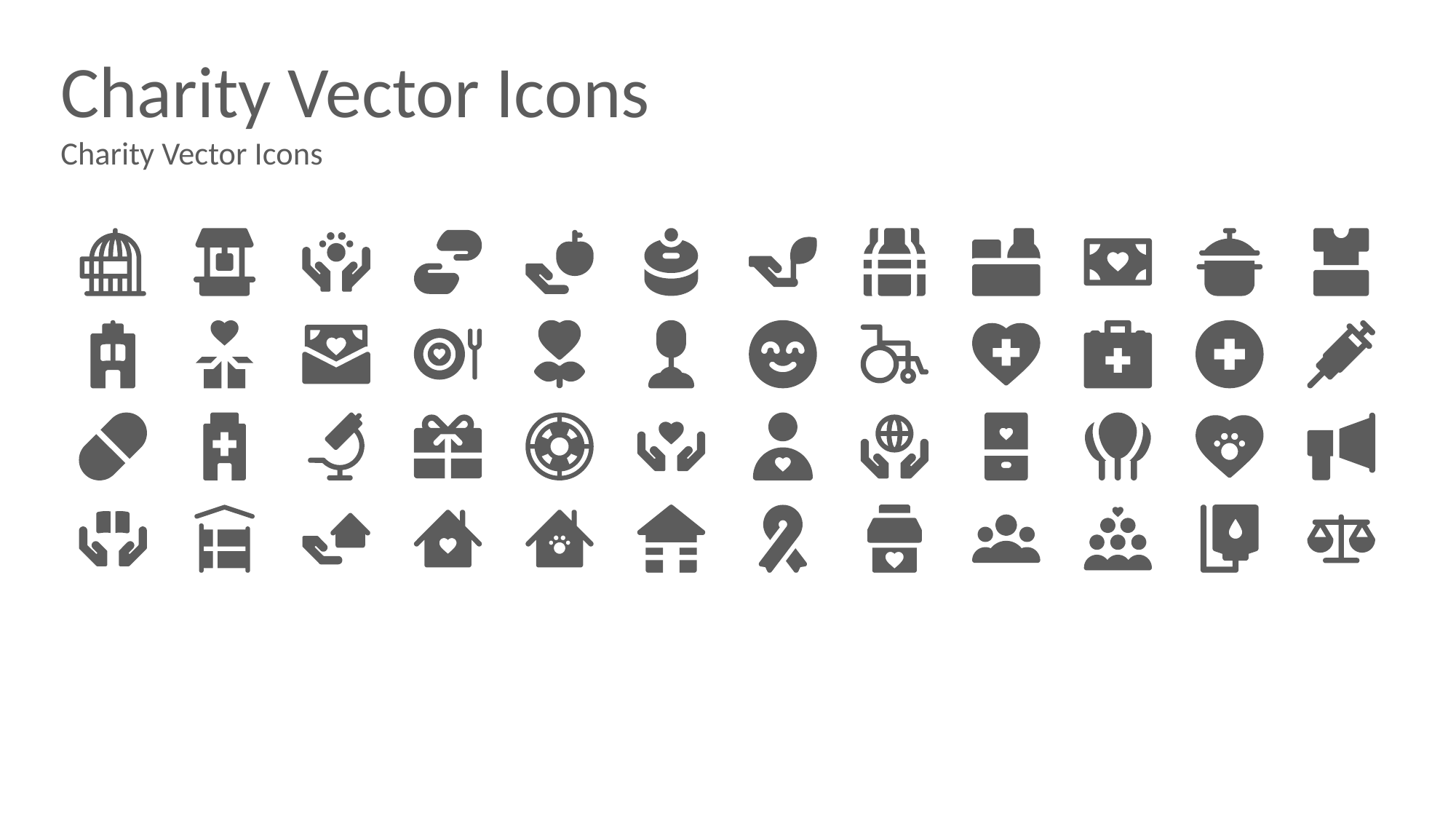

# Charity Vector Icons
Charity Vector Icons